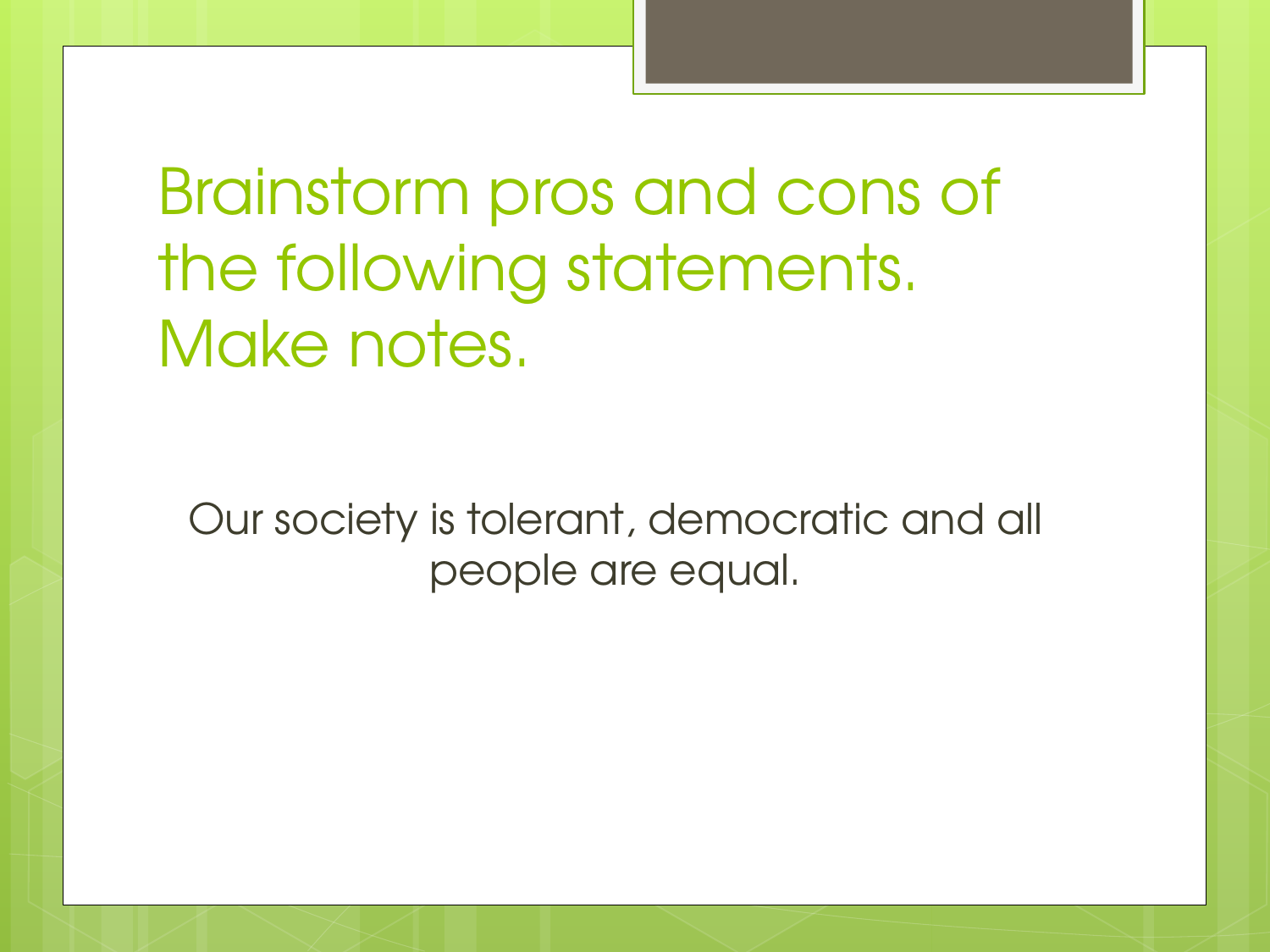

# Brainstorm pros and cons of the following statements. Make notes.

Our society is tolerant, democratic and all people are equal.